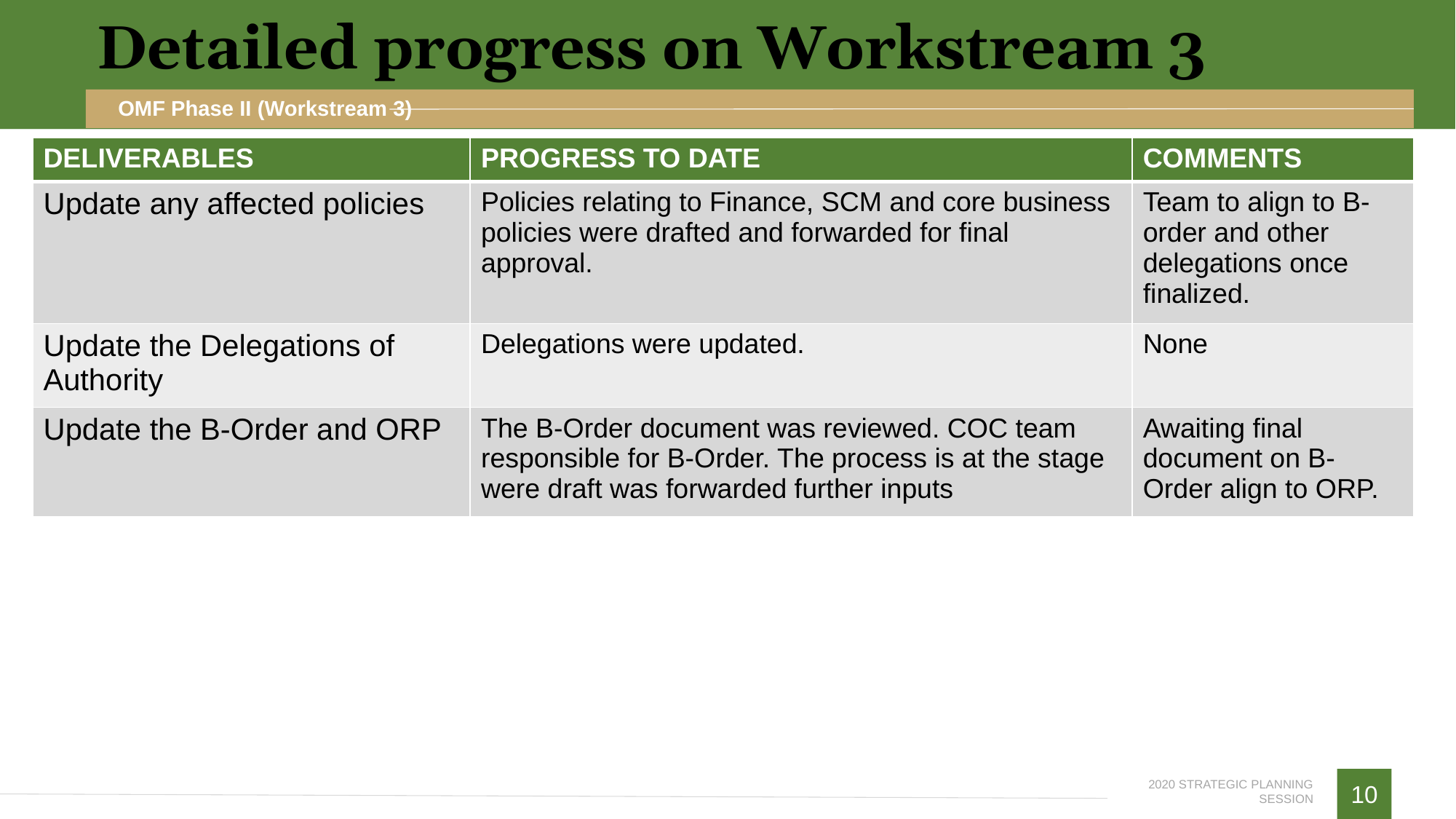

Detailed progress on Workstream 3

OMF Phase II (Workstream 3)
| DELIVERABLES | PROGRESS TO DATE | COMMENTS |
| --- | --- | --- |
| Update any affected policies | Policies relating to Finance, SCM and core business policies were drafted and forwarded for final approval. | Team to align to B-order and other delegations once finalized. |
| Update the Delegations of Authority | Delegations were updated. | None |
| Update the B-Order and ORP | The B-Order document was reviewed. COC team responsible for B-Order. The process is at the stage were draft was forwarded further inputs | Awaiting final document on B-Order align to ORP. |